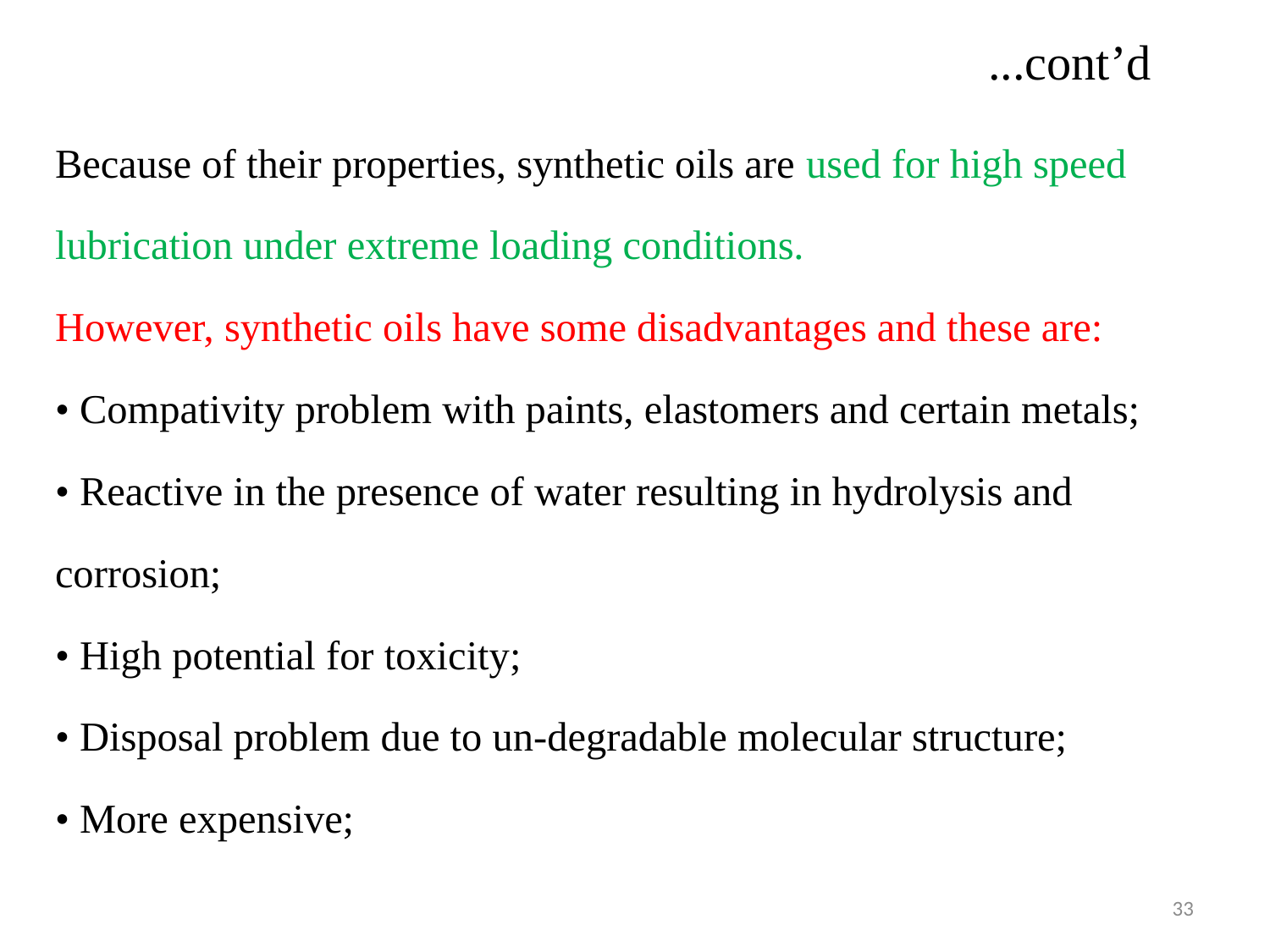

# ...cont’d
Because of their properties, synthetic oils are used for high speed
lubrication under extreme loading conditions.
However, synthetic oils have some disadvantages and these are:
• Compativity problem with paints, elastomers and certain metals;
• Reactive in the presence of water resulting in hydrolysis and
corrosion;
• High potential for toxicity;
• Disposal problem due to un-degradable molecular structure;
• More expensive;
33